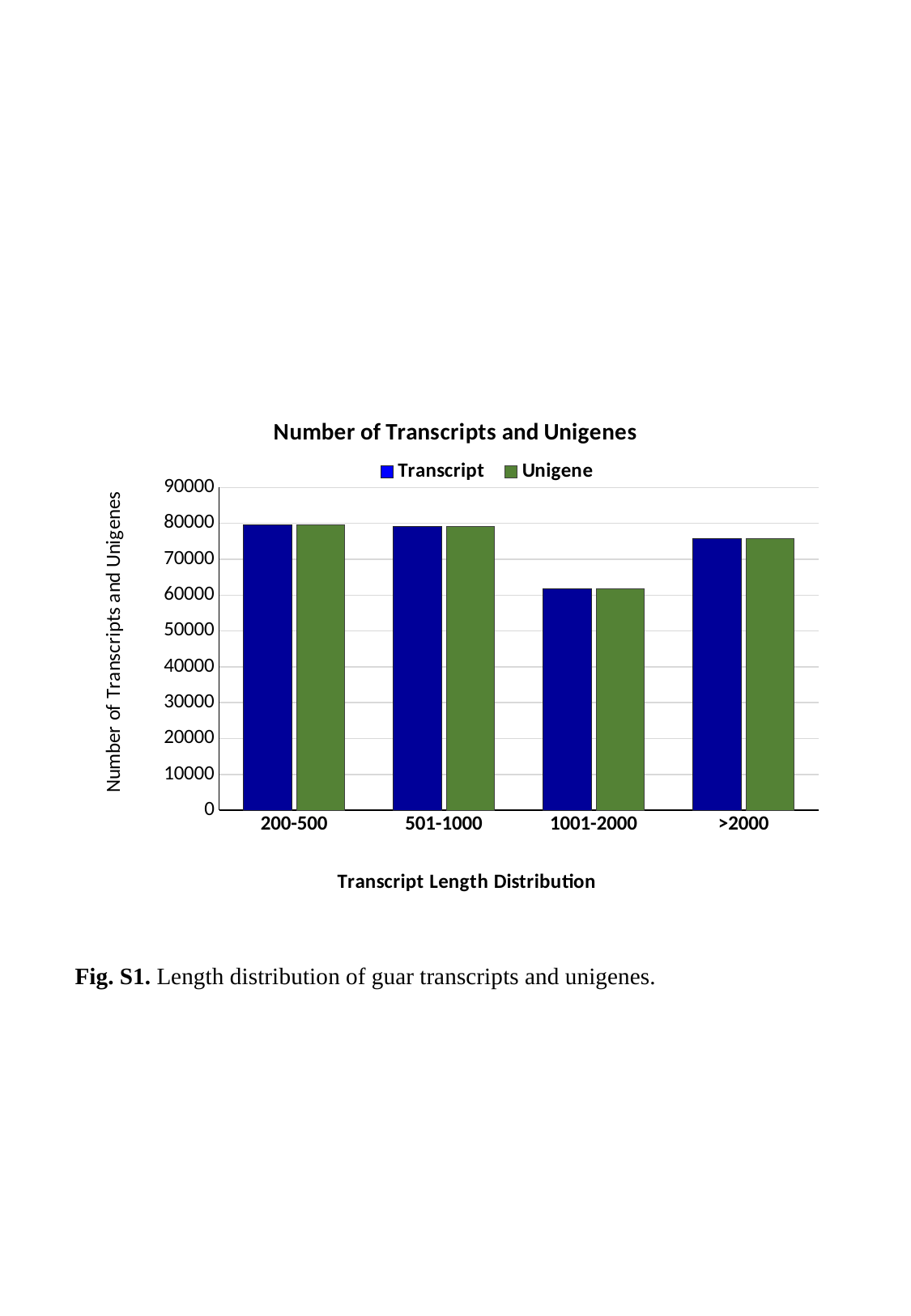

### Chart: Number of Transcripts and Unigenes

| Category | Transcript | Unigene |
|---|---|---|
| 200-500 | 79657.0 | 79607.0 |
| 501-1000 | 79165.0 | 79162.0 |
| 1001-2000 | 61650.0 | 61650.0 |
| >2000 | 75695.0 | 75695.0 |
Fig. S1. Length distribution of guar transcripts and unigenes.